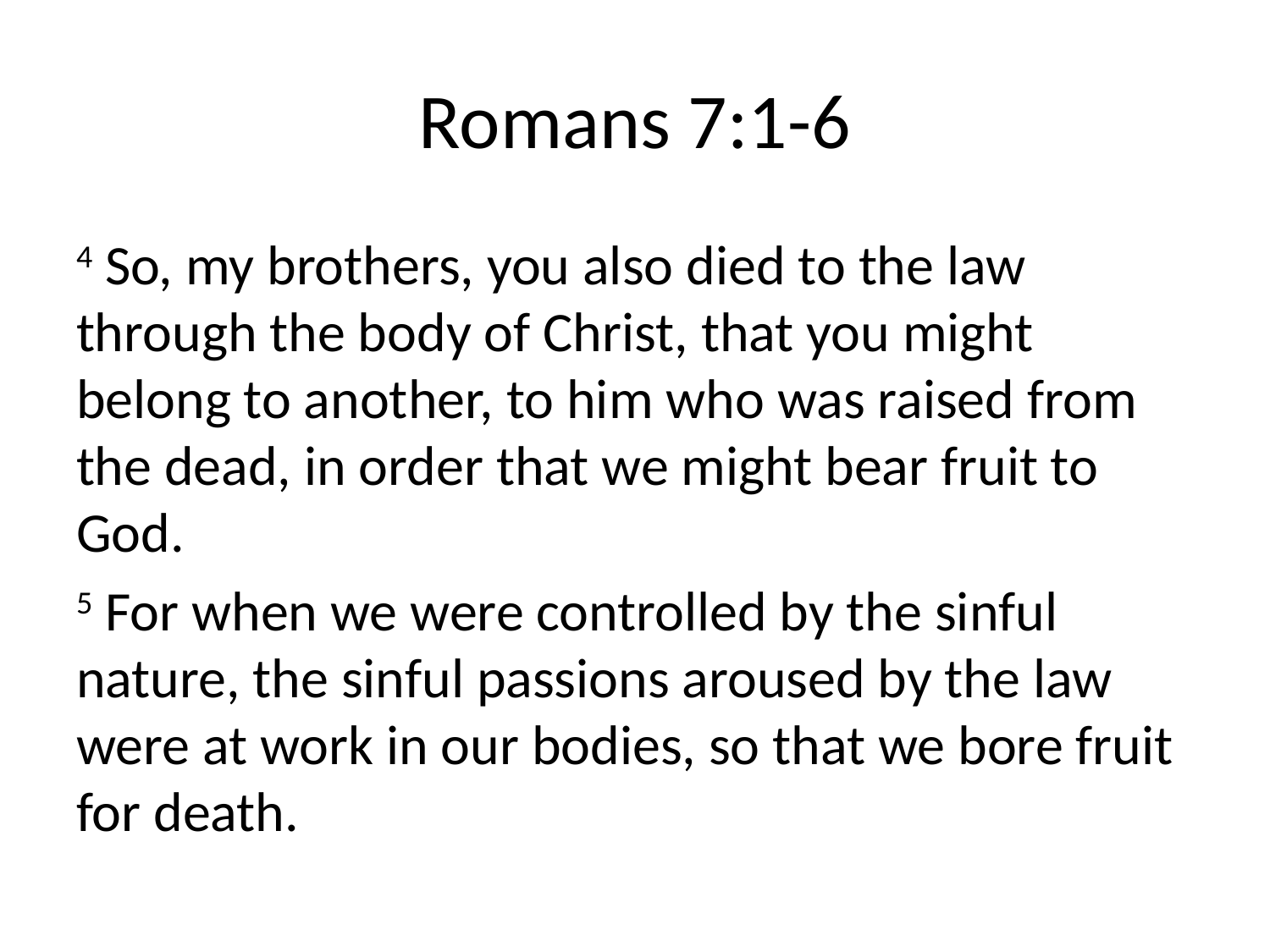

# Romans 7:1-6
4 So, my brothers, you also died to the law through the body of Christ, that you might belong to another, to him who was raised from the dead, in order that we might bear fruit to God.
5 For when we were controlled by the sinful nature, the sinful passions aroused by the law were at work in our bodies, so that we bore fruit for death.